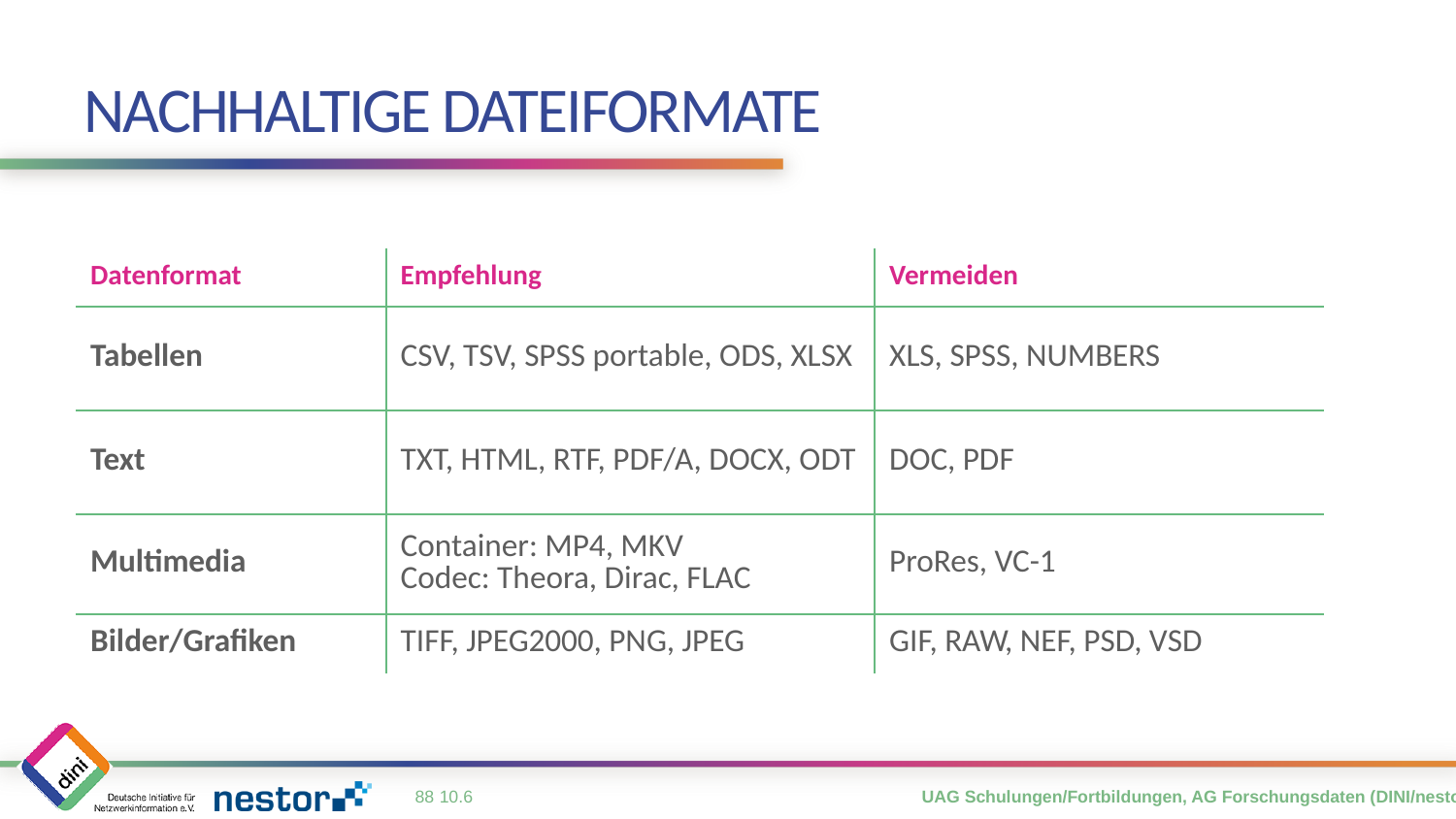

# Nachhaltige Dateiformate
| Datenformat | Empfehlung | Vermeiden |
| --- | --- | --- |
| Tabellen | CSV, TSV, SPSS portable, ODS, XLSX | XLS, SPSS, NUMBERS |
| Text | TXT, HTML, RTF, PDF/A, DOCX, ODT | DOC, PDF |
| Multimedia | Container: MP4, MKV Codec: Theora, Dirac, FLAC | ProRes, VC-1 |
| Bilder/Grafiken | TIFF, JPEG2000, PNG, JPEG | GIF, RAW, NEF, PSD, VSD |
88
10.6